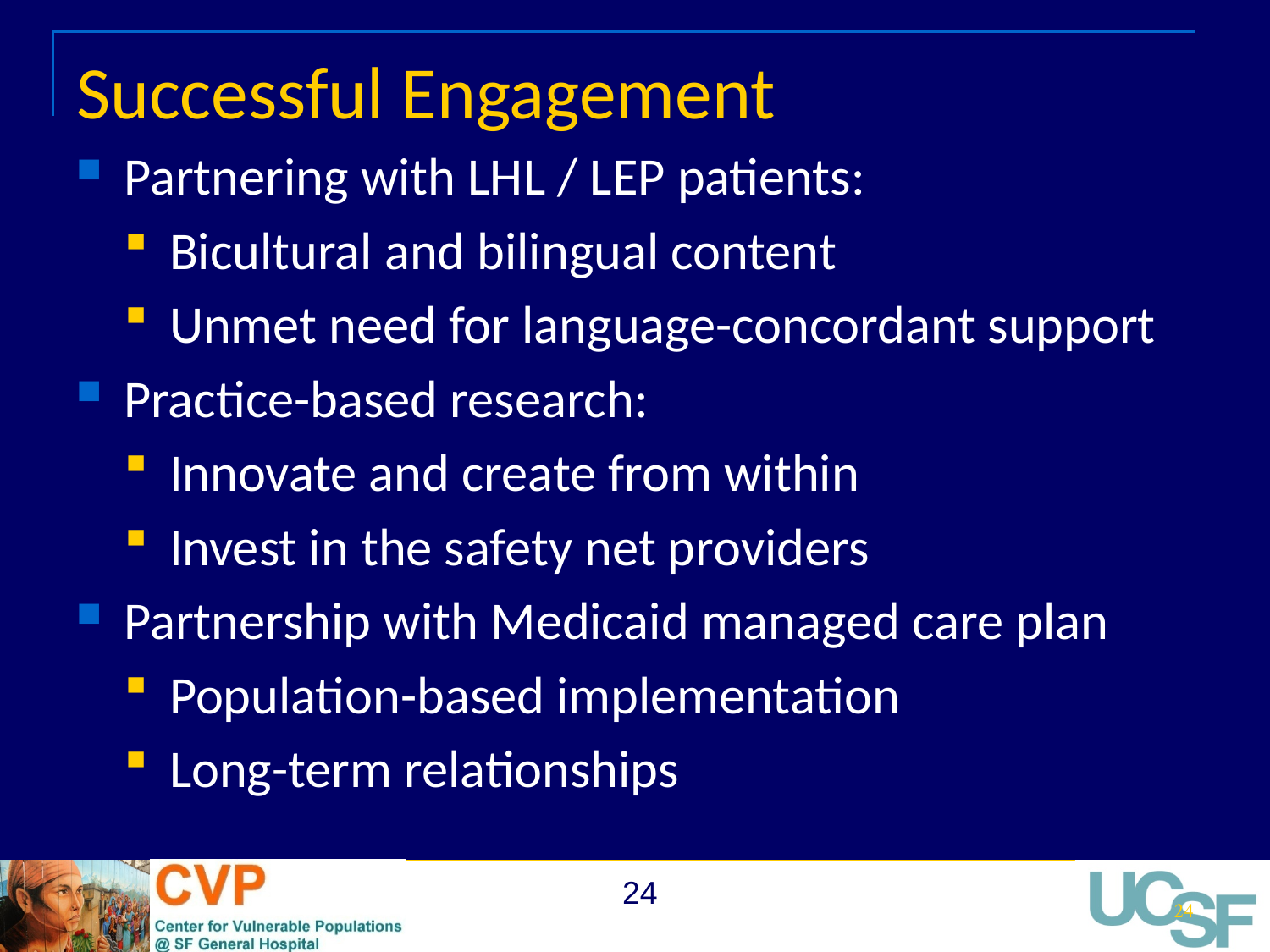

# Successful Engagement
Partnering with LHL / LEP patients:
Bicultural and bilingual content
Unmet need for language-concordant support
Practice-based research:
Innovate and create from within
Invest in the safety net providers
Partnership with Medicaid managed care plan
Population-based implementation
Long-term relationships
24